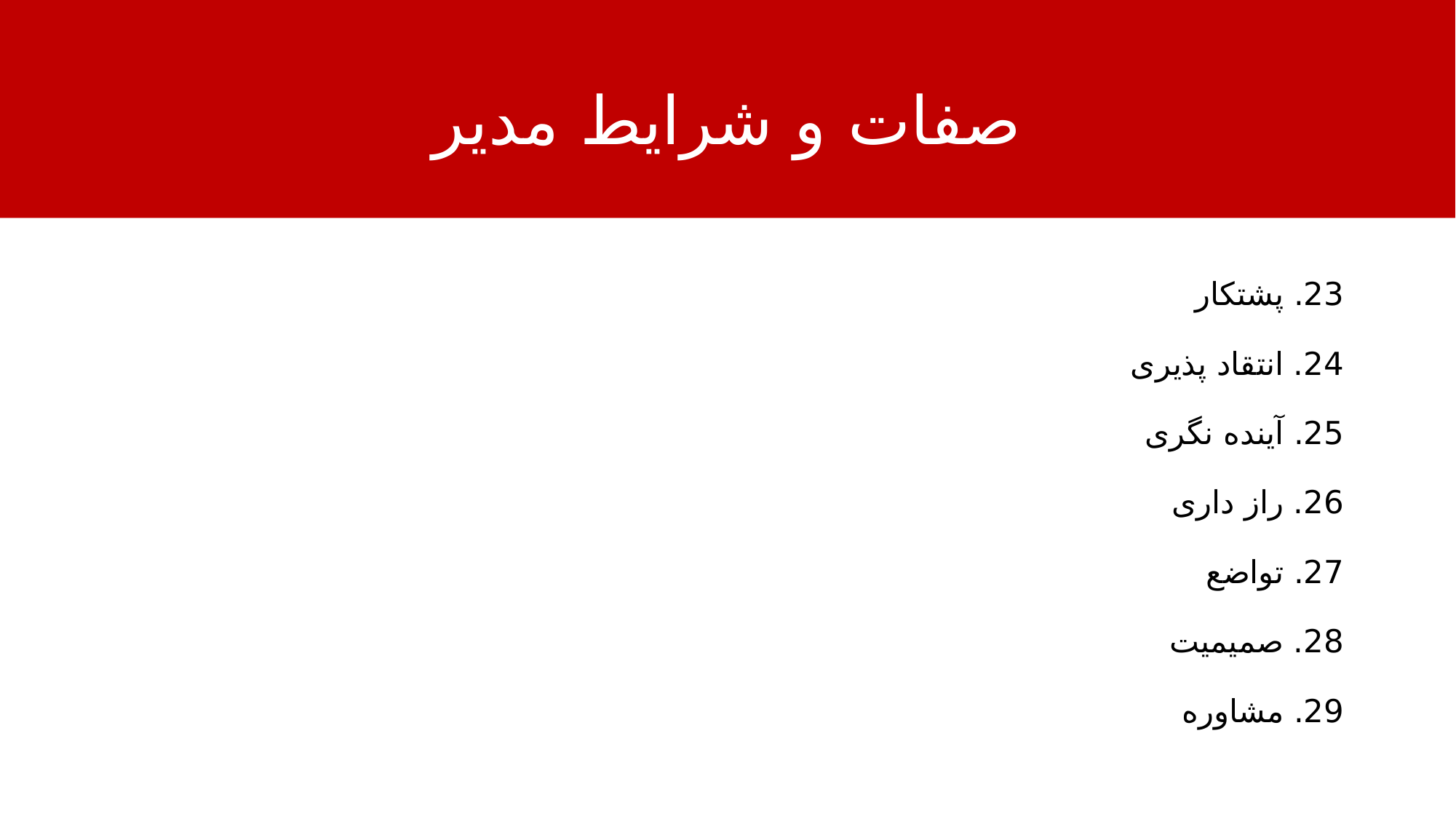

# صفات و شرایط مدیر
23. پشتکار
24. انتقاد پذیری
25. آینده نگری
26. راز داری
27. تواضع
28. صمیمیت
29. مشاوره